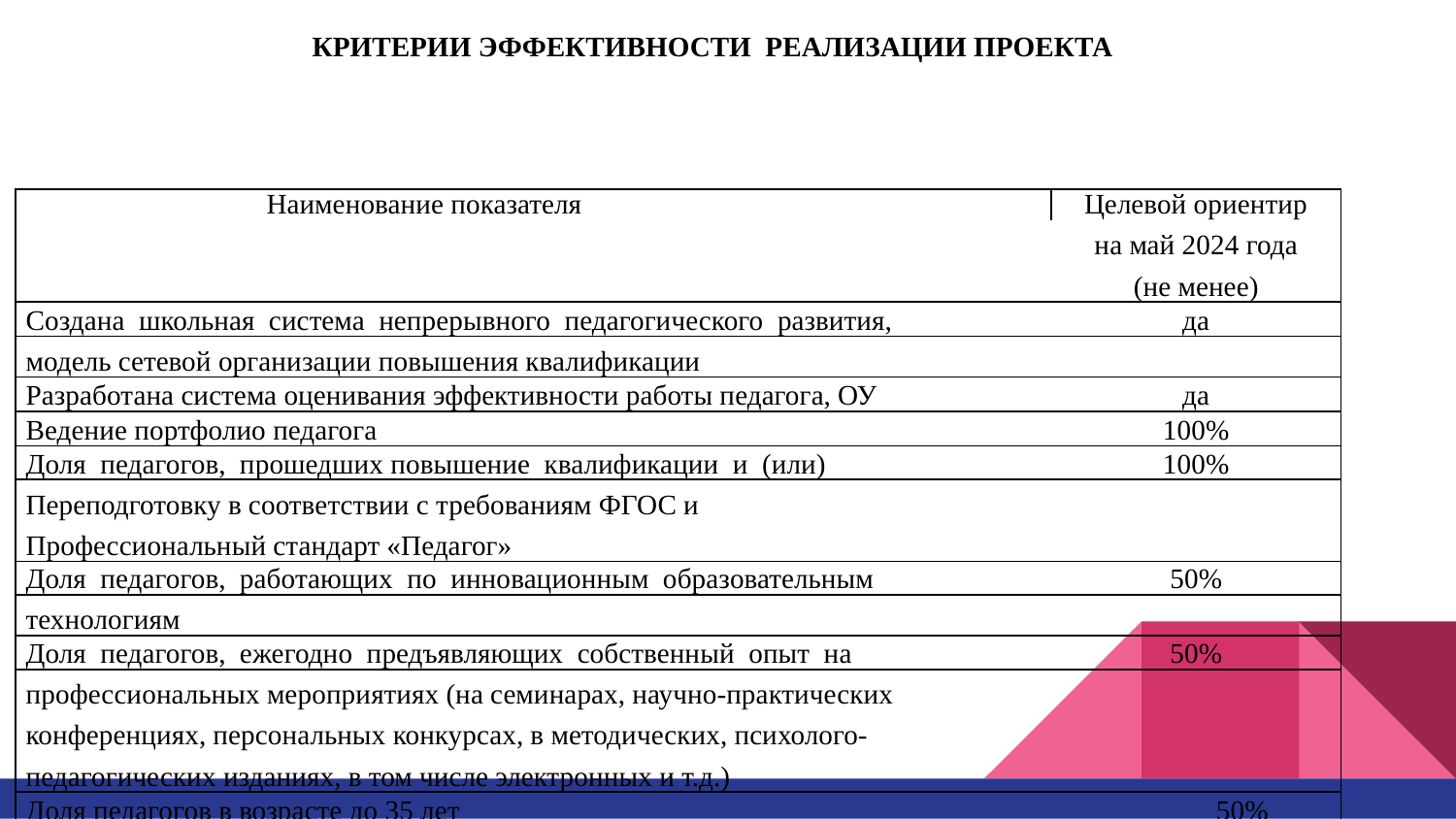

КРИТЕРИИ ЭФФЕКТИВНОСТИ  РЕАЛИЗАЦИИ ПРОЕКТА

| Наименование показателя | Целевой ориентир |
| --- | --- |
|  | на май 2024 года |
|  | (не менее) |
| Создана школьная система непрерывного педагогического развития, | да |
| модель сетевой организации повышения квалификации |  |
| Разработана система оценивания эффективности работы педагога, ОУ | да |
| Ведение портфолио педагога | 100% |
| Доля педагогов, прошедших повышение квалификации и (или) | 100% |
| Переподготовку в соответствии с требованиям ФГОС и |  |
| Профессиональный стандарт «Педагог» |  |
| Доля педагогов, работающих по инновационным образовательным | 50% |
| технологиям |  |
| Доля педагогов, ежегодно предъявляющих собственный опыт на | 50% |
| профессиональных мероприятиях (на семинарах, научно-практических |  |
| конференциях, персональных конкурсах, в методических, психолого- |  |
| педагогических изданиях, в том числе электронных и т.д.) |  |
| Доля педагогов в возрасте до 35 лет | 50% |
| Доля педагогов, работающих по индивидуальному маршруту | 70% |
| повышения своего профессионального уровня с учетом требований |  |
| ФГОС и Профессионального стандарта «Педагог» |  |
| Доля педагогических работников, аттестованных на высшую | 50% |
| квалификационную категорию |  |